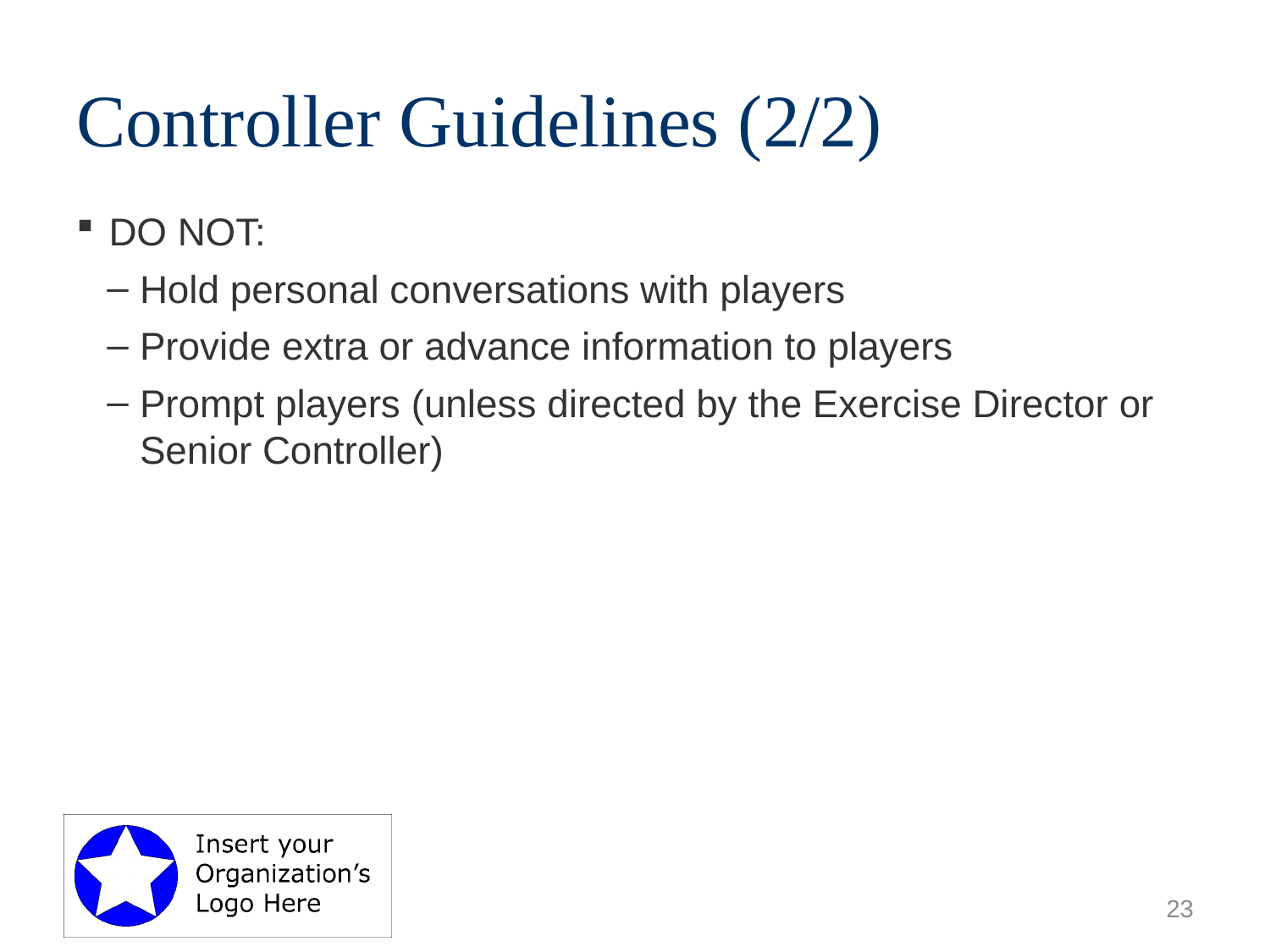

# Controller Guidelines (2/2)
DO NOT:
Hold personal conversations with players
Provide extra or advance information to players
Prompt players (unless directed by the Exercise Director or Senior Controller)
23